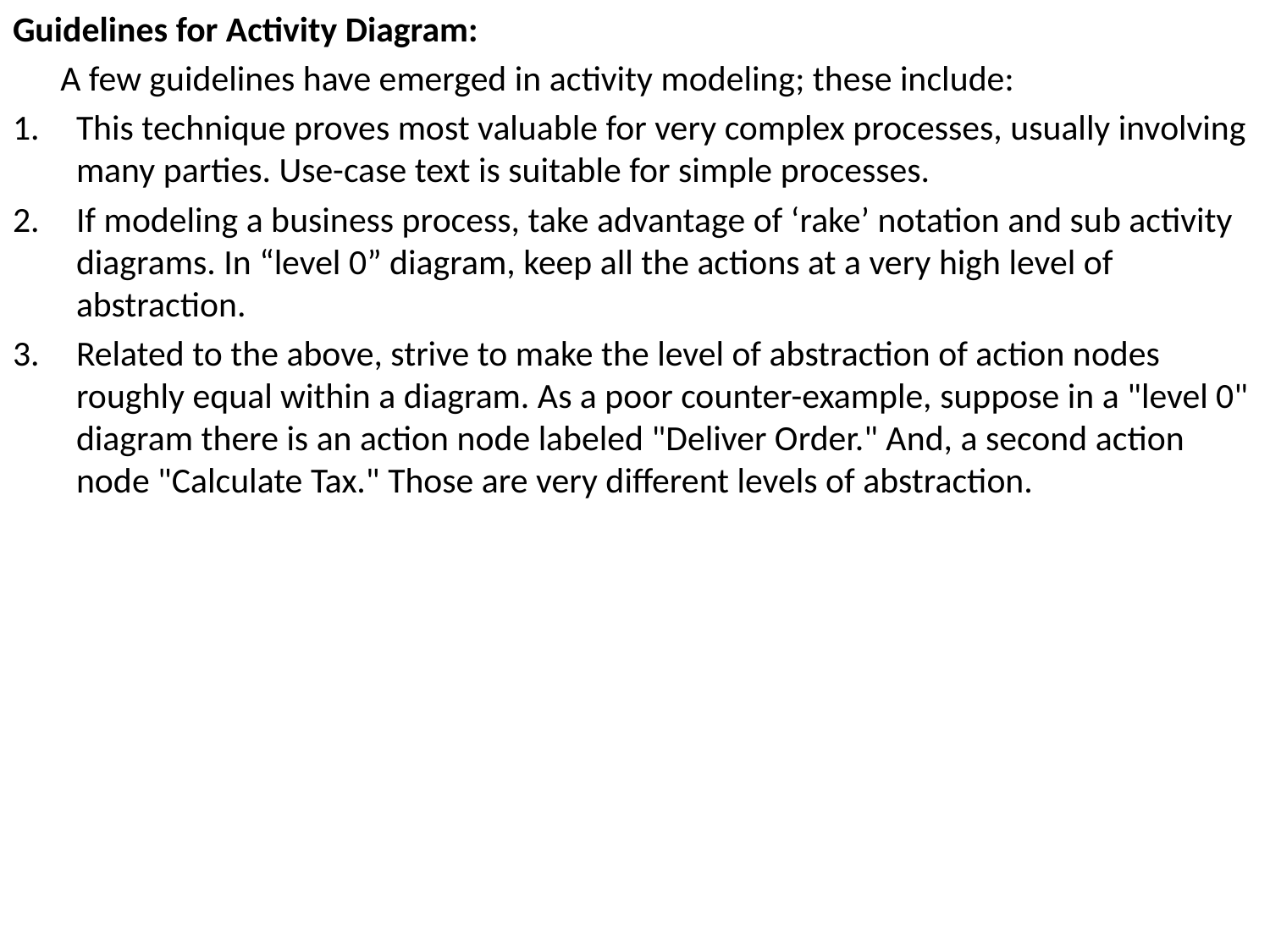

Guidelines for Activity Diagram:
	A few guidelines have emerged in activity modeling; these include:
This technique proves most valuable for very complex processes, usually involving many parties. Use-case text is suitable for simple processes.
If modeling a business process, take advantage of ‘rake’ notation and sub activity diagrams. In “level 0” diagram, keep all the actions at a very high level of abstraction.
Related to the above, strive to make the level of abstraction of action nodes roughly equal within a diagram. As a poor counter-example, suppose in a "level 0" diagram there is an action node labeled "Deliver Order." And, a second action node "Calculate Tax." Those are very different levels of abstraction.